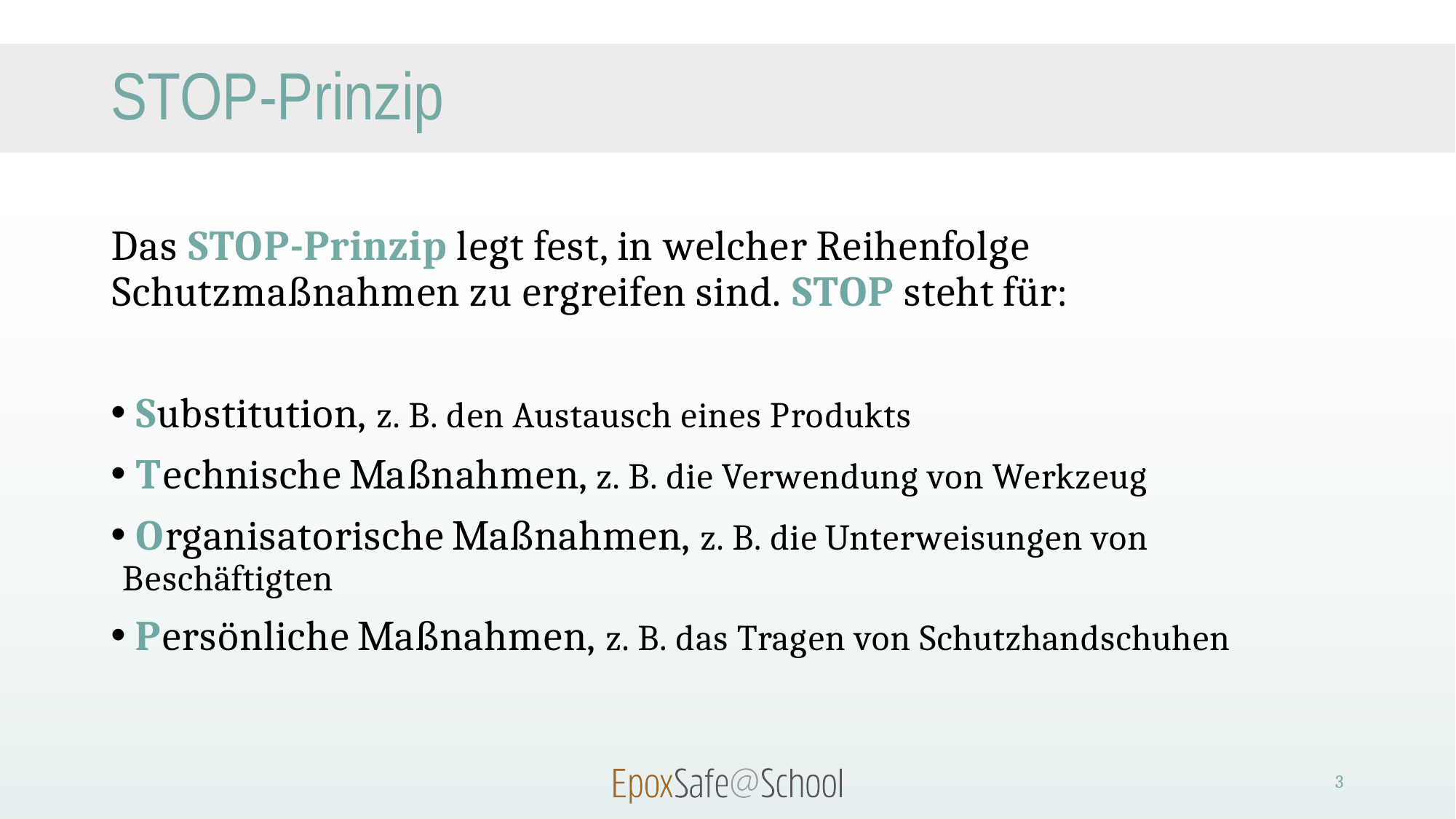

# STOP-Prinzip
Das STOP-Prinzip legt fest, in welcher Reihenfolge Schutzmaßnahmen zu ergreifen sind. STOP steht für:

 Substitution, z. B. den Austausch eines Produkts
 Technische Maßnahmen, z. B. die Verwendung von Werkzeug
 Organisatorische Maßnahmen, z. B. die Unterweisungen von Beschäftigten
 Persönliche Maßnahmen, z. B. das Tragen von Schutzhandschuhen

3